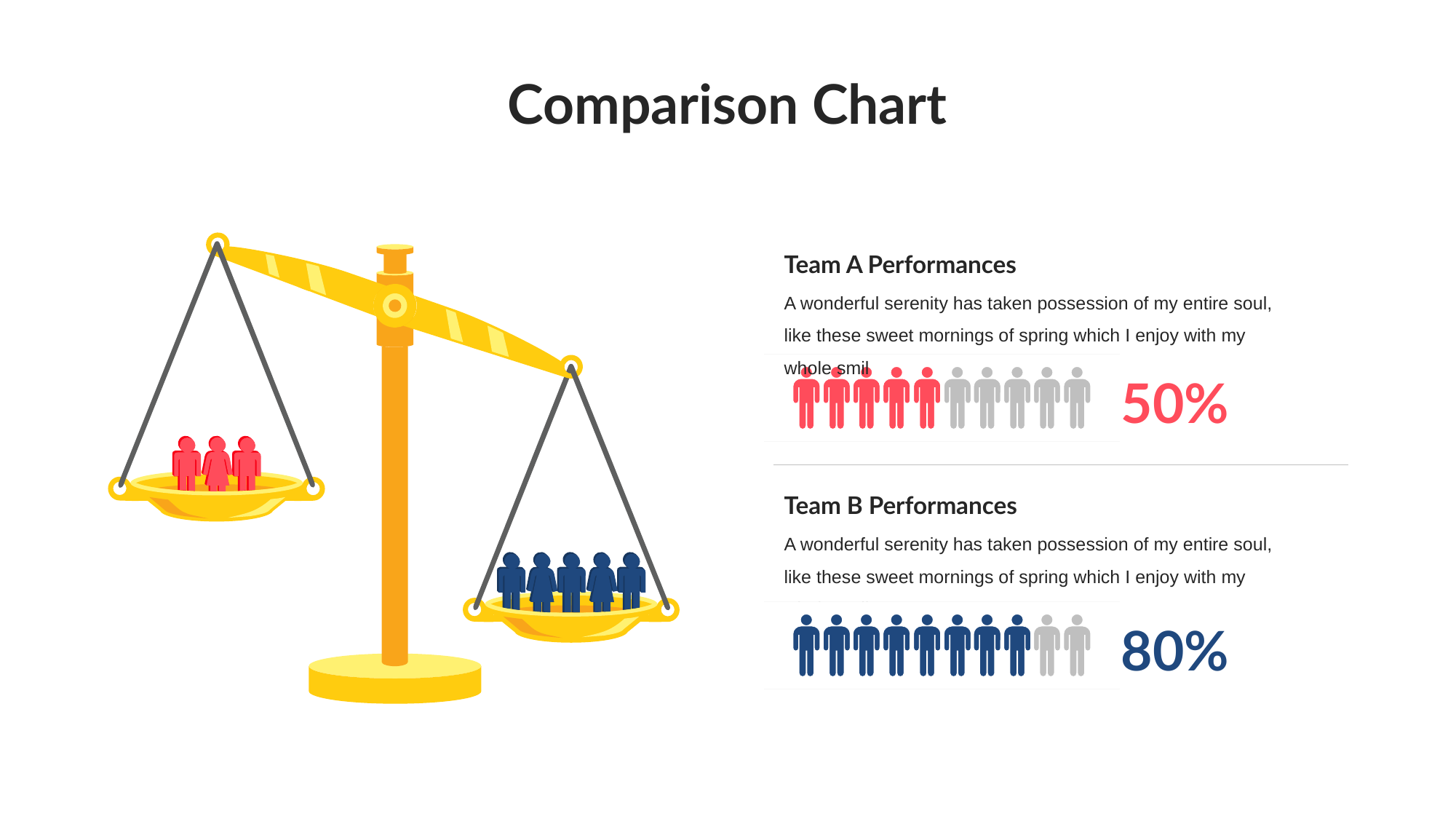

# Comparison Chart

Team A Performances
A wonderful serenity has taken possession of my entire soul, like these sweet mornings of spring which I enjoy with my whole smil

50%

Team B Performances
A wonderful serenity has taken possession of my entire soul, like these sweet mornings of spring which I enjoy with my whole smil

80%